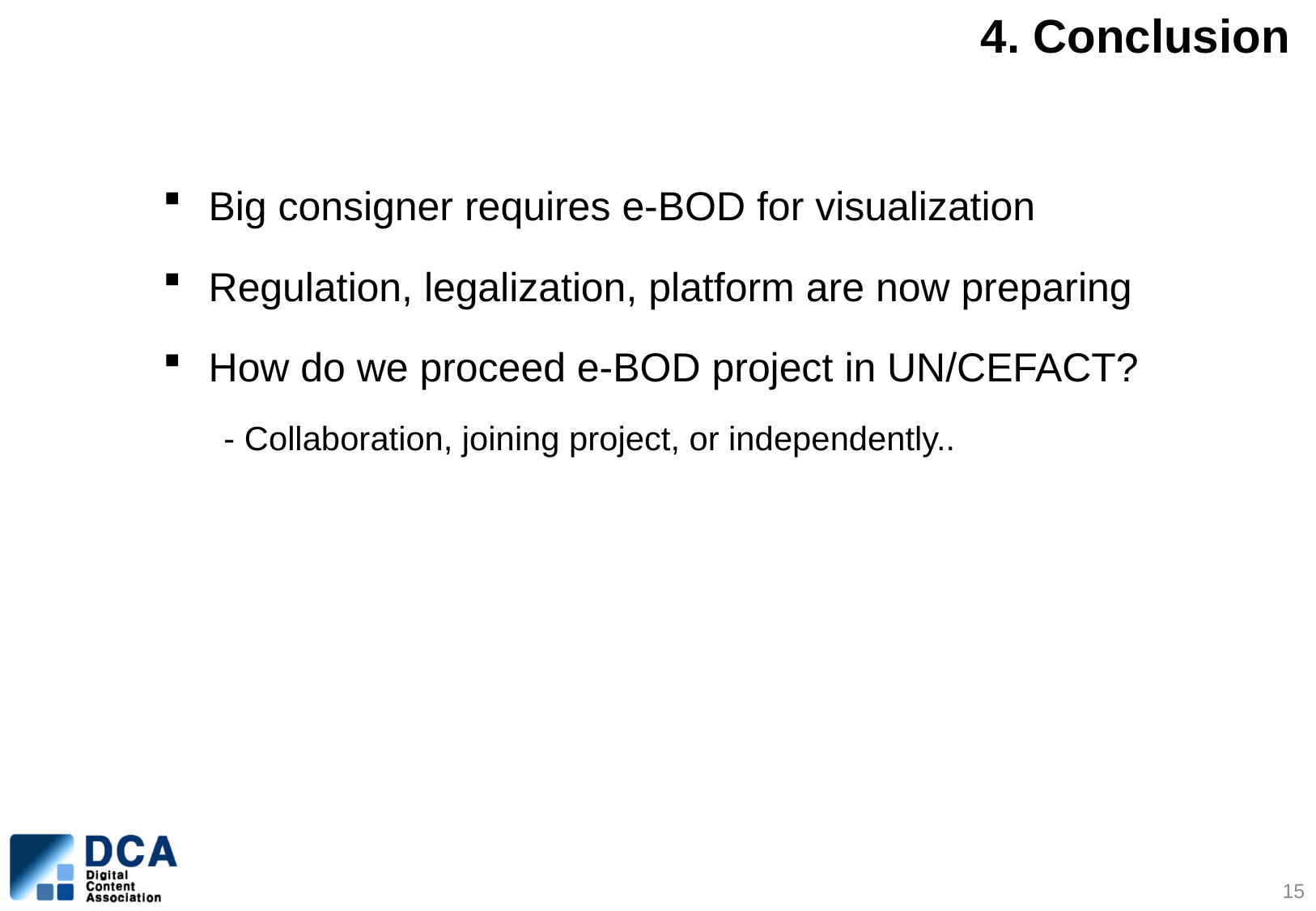

4. Conclusion
Big consigner requires e-BOD for visualization
Regulation, legalization, platform are now preparing
How do we proceed e-BOD project in UN/CEFACT?
- Collaboration, joining project, or independently..

15